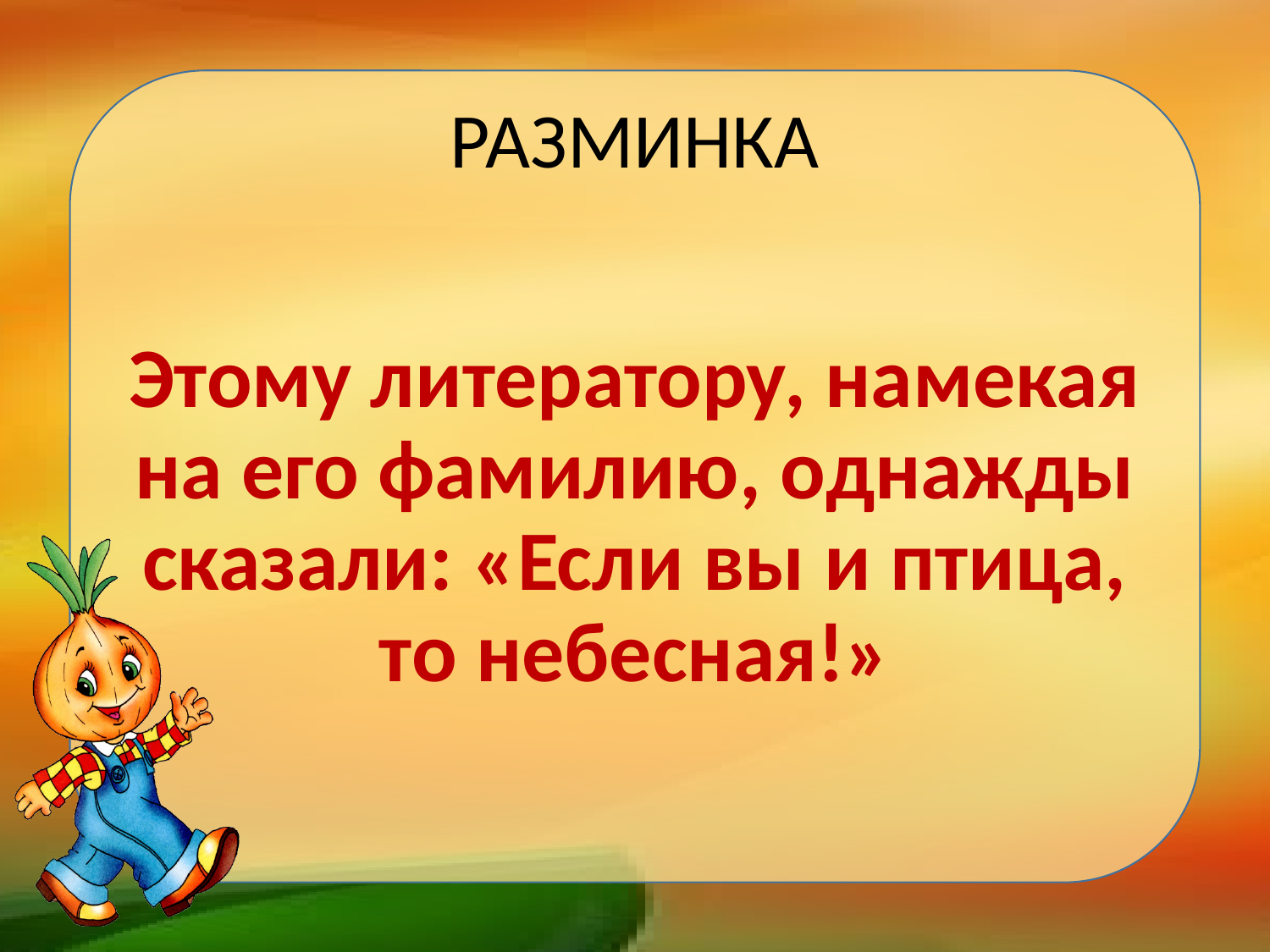

# РАЗМИНКА
Этому литератору, намекая на его фамилию, однажды сказали: «Если вы и птица, то небесная!»